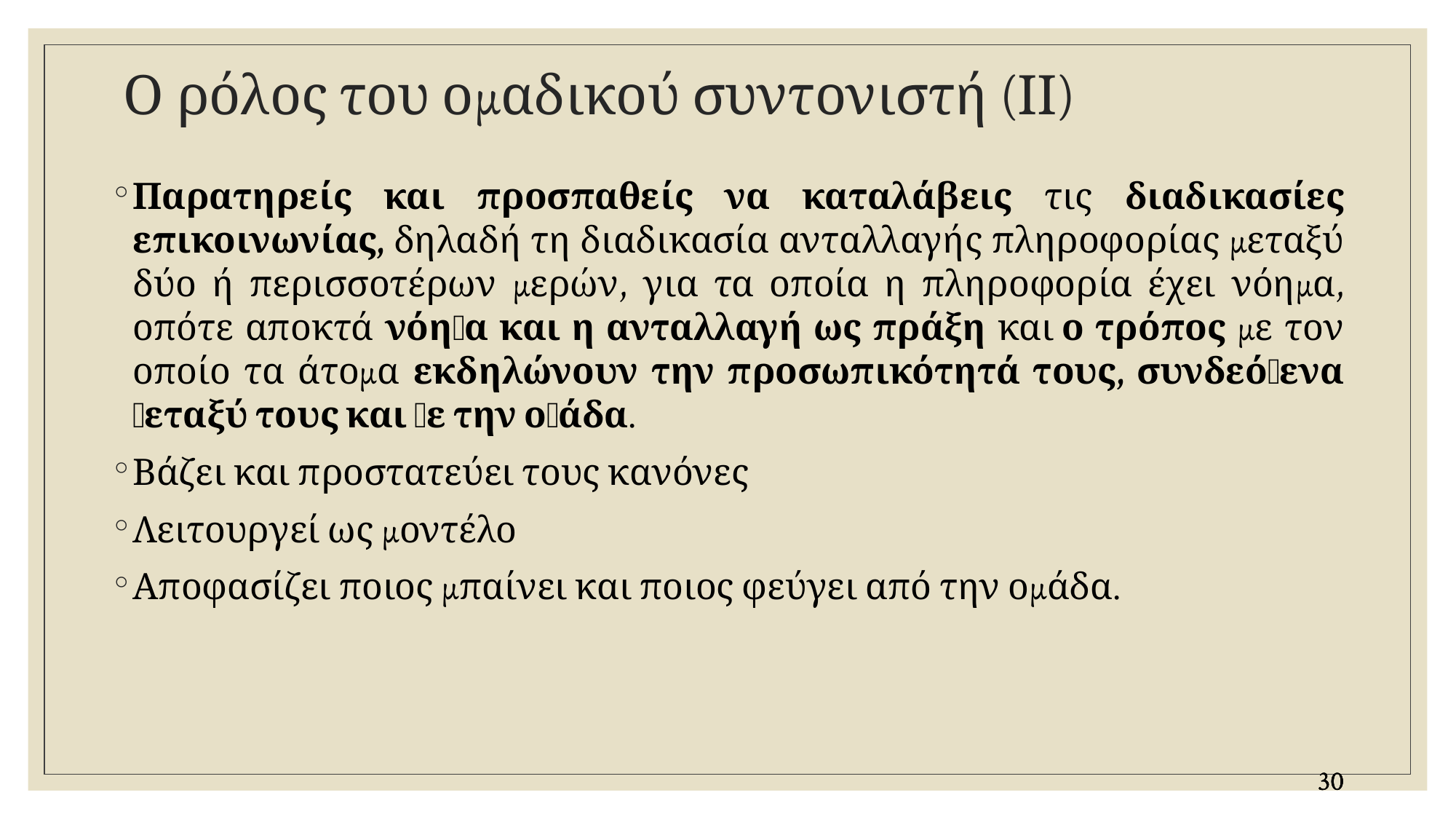

# Ο ρόλος του ομαδικού συντονιστή (ΙΙ)
Παρατηρείς και προσπαθείς να καταλάβεις τις διαδικασίες επικοινωνίας, δηλαδή τη διαδικασία ανταλλαγής πληροφορίας μεταξύ δύο ή περισσοτέρων μερών, για τα οποία η πληροφορία έχει νόημα, οπότε αποκτά νόημα και η ανταλλαγή ως πράξη και ο τρόπος με τον οποίο τα άτομα εκδηλώνουν την προσωπικότητά τους, συνδεόμενα μεταξύ τους και με την ομάδα.
Βάζει και προστατεύει τους κανόνες
Λειτουργεί ως μοντέλο
Αποφασίζει ποιος μπαίνει και ποιος φεύγει από την ομάδα.

30
30
30